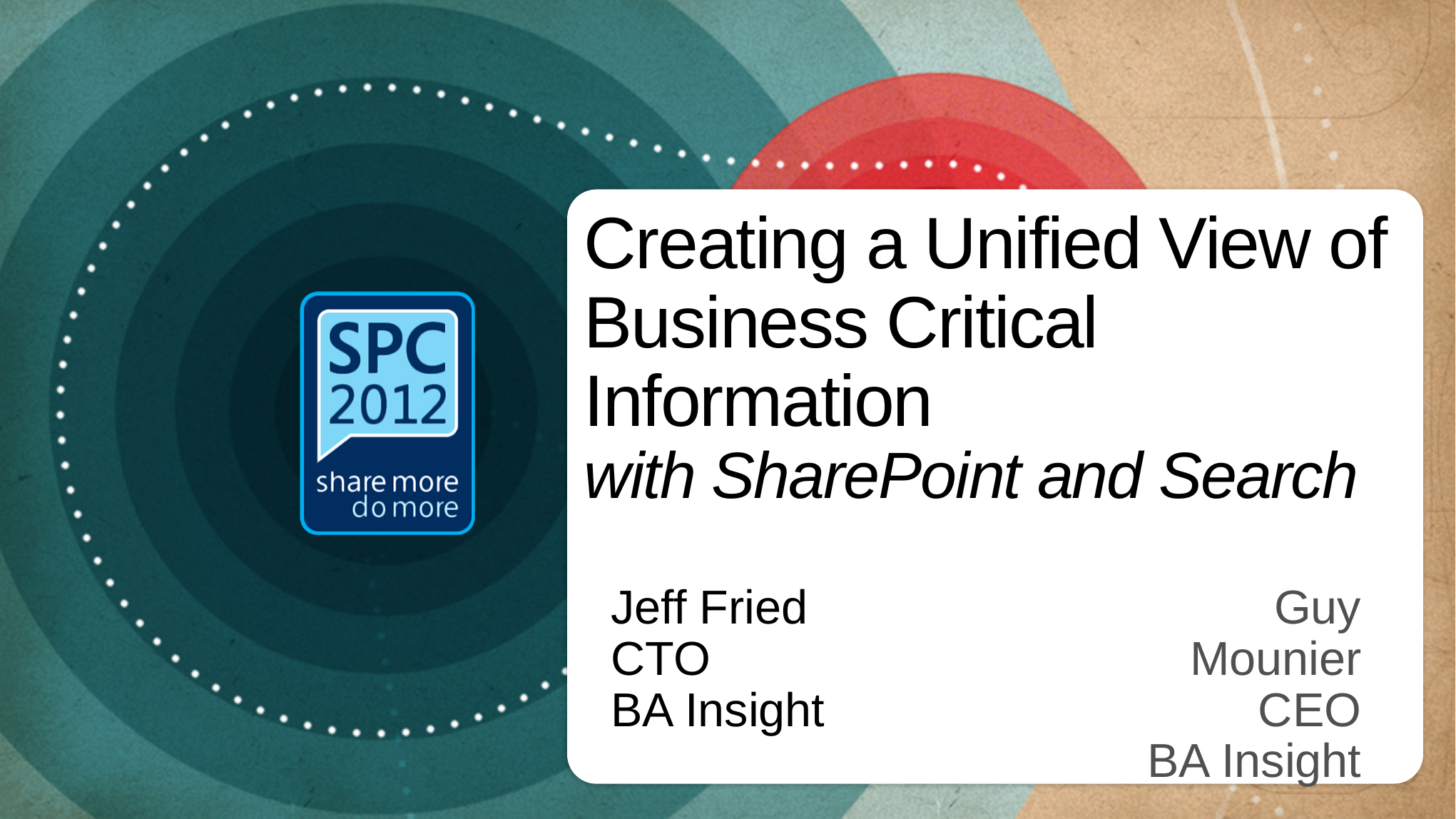

# Creating a Unified View of Business Critical Information with SharePoint and Search
Jeff Fried
CTO
BA Insight
Guy Mounier
CEO
BA Insight